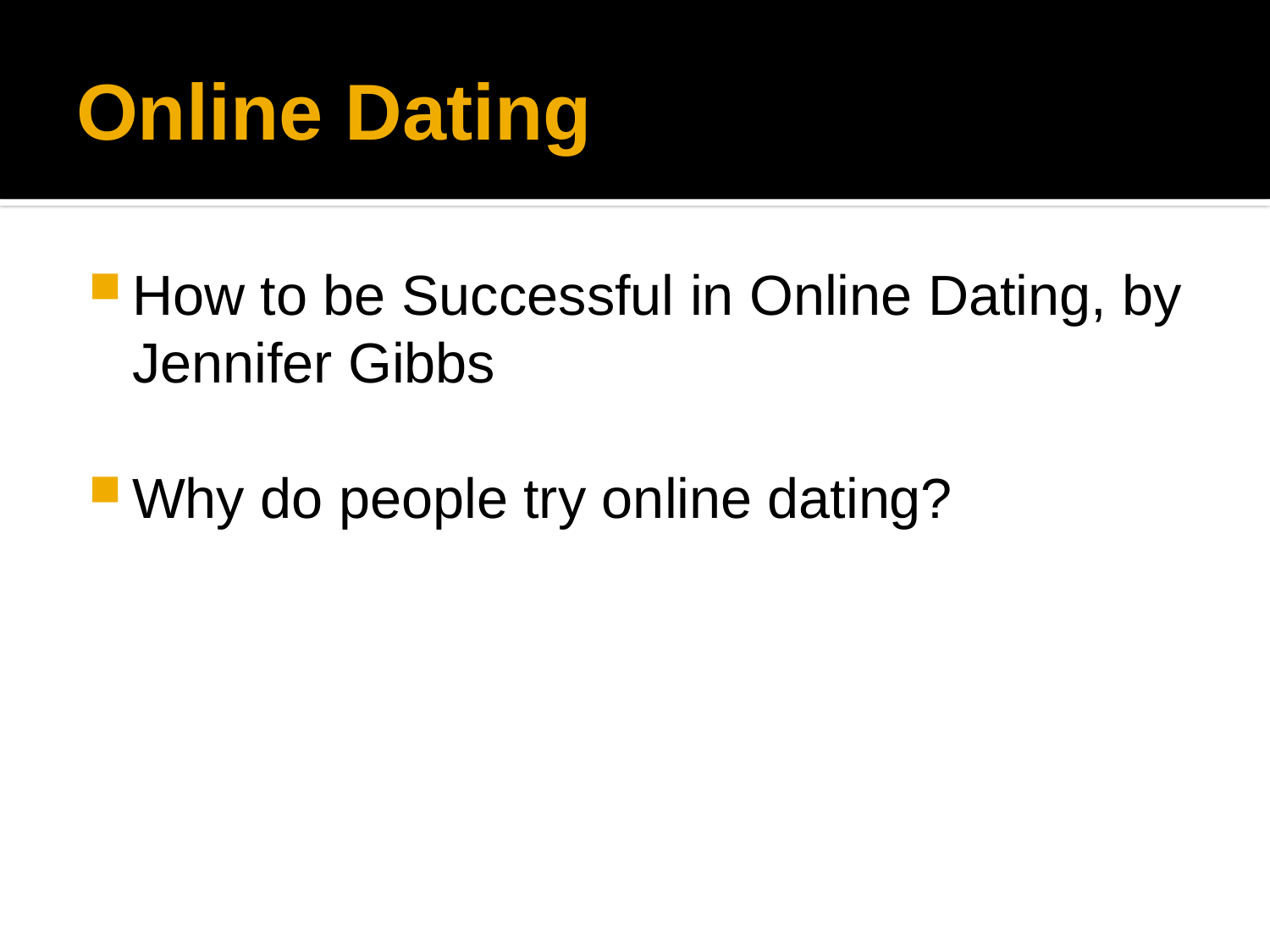

# Online Dating
How to be Successful in Online Dating, by Jennifer Gibbs

Why do people try online dating?